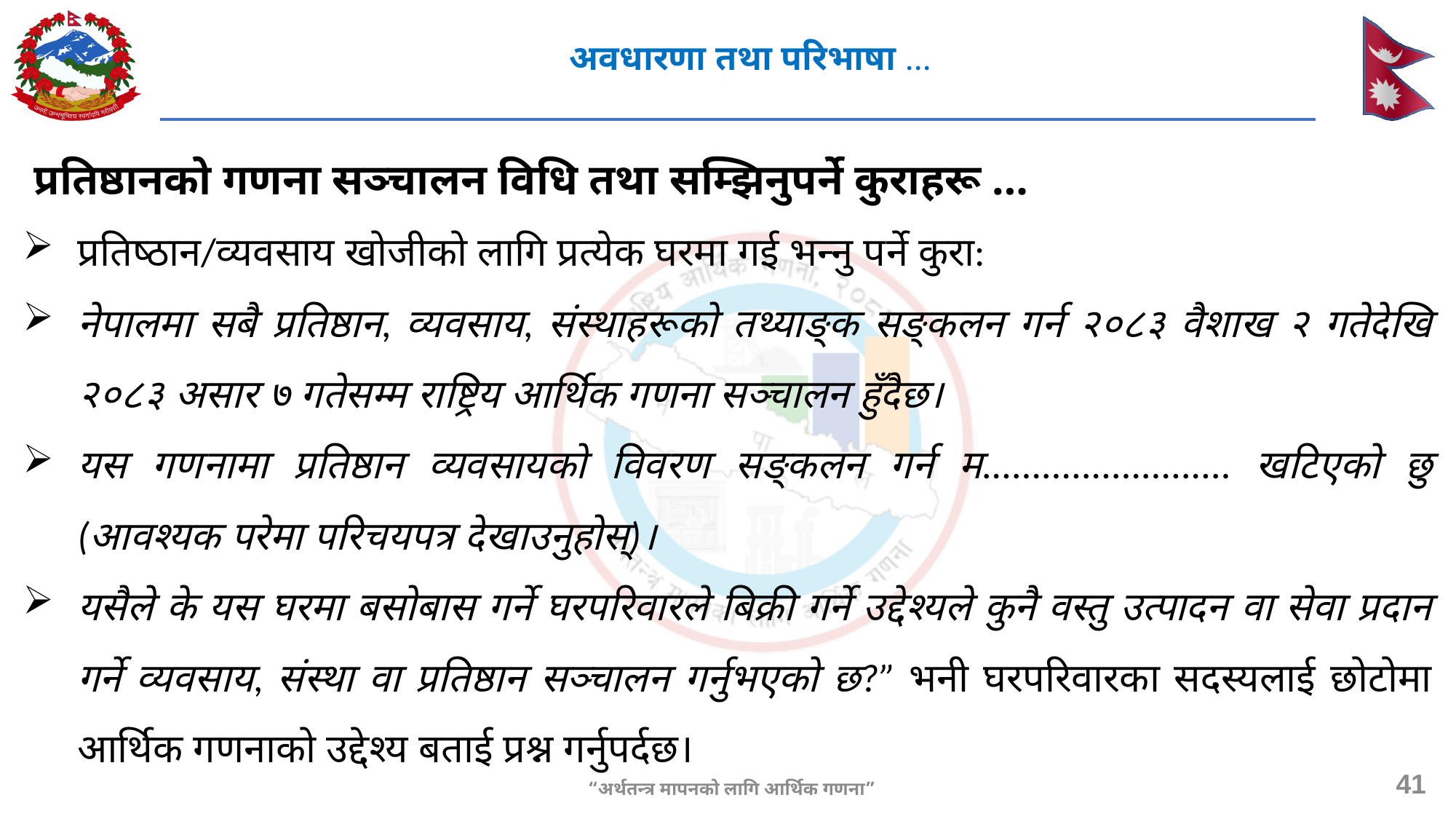

# अवधारणा तथा परिभाषा ...
प्रतिष्ठानको गणना सञ्चालन विधि तथा सम्झिनुपर्ने कुराहरू …
प्रतिष्ठान/व्यवसाय खोजीको लागि प्रत्येक घरमा गई भन्नु पर्ने कुरा:
नेपालमा सबै प्रतिष्ठान, व्यवसाय, संस्थाहरूको तथ्याङ्क सङ्कलन गर्न २०८३ वैशाख २ गतेदेखि २०८३ असार ७ गतेसम्म राष्ट्रिय आर्थिक गणना सञ्चालन हुँदैछ।
यस गणनामा प्रतिष्ठान व्यवसायको विवरण सङ्कलन गर्न म......................... खटिएको छु (आवश्यक परेमा परिचयपत्र देखाउनुहोस्)।
यसैले के यस घरमा बसोबास गर्ने घरपरिवारले बिक्री गर्ने उद्देश्यले कुनै वस्तु उत्पादन वा सेवा प्रदान गर्ने व्यवसाय, संस्था वा प्रतिष्ठान सञ्चालन गर्नुभएको छ?” भनी घरपरिवारका सदस्यलाई छोटोमा आर्थिक गणनाको उद्देश्य बताई प्रश्न गर्नुपर्दछ।

41
“अर्थतन्त्र मापनको लागि आर्थिक गणना”